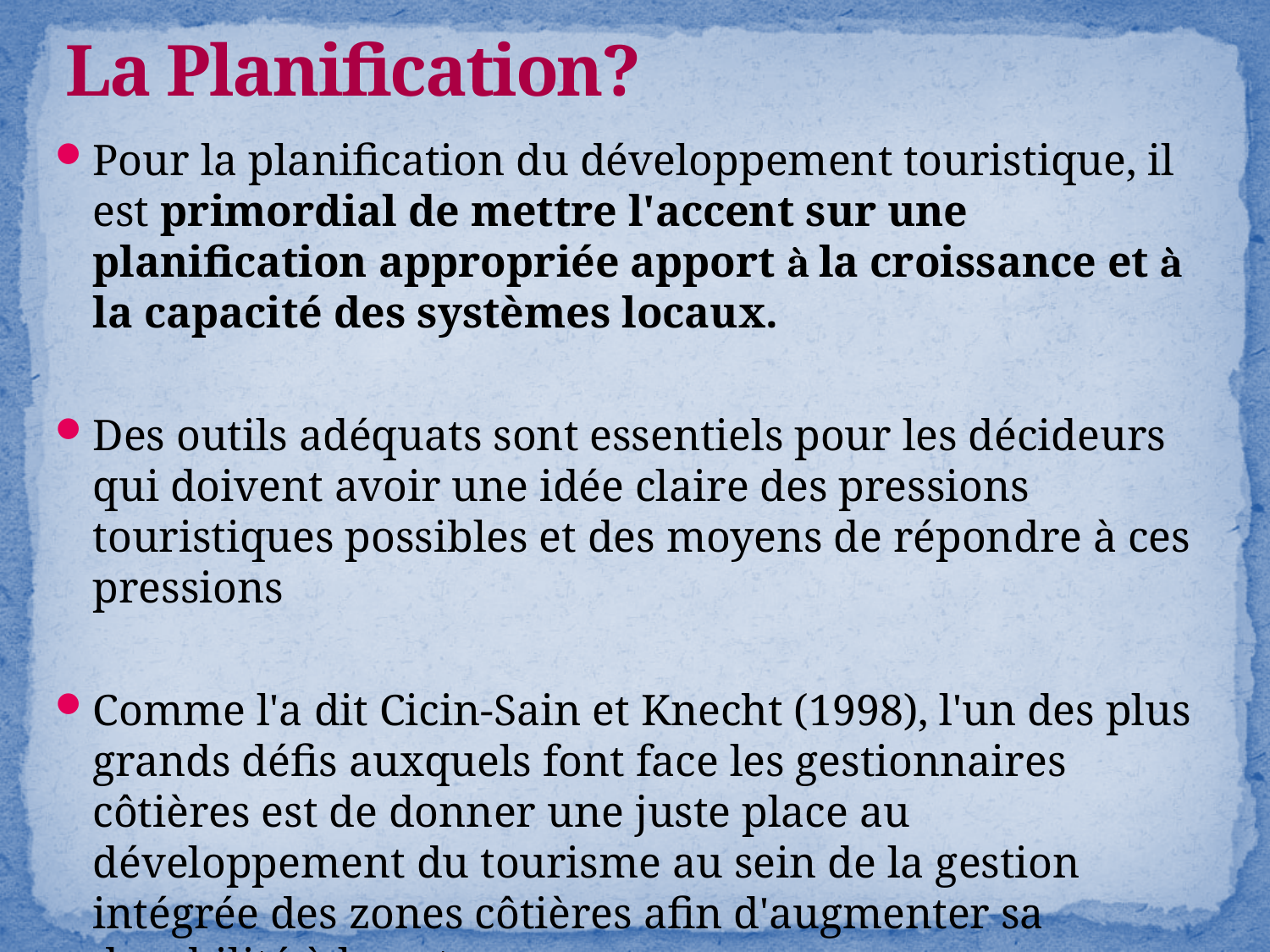

# La Planification?
Pour la planification du développement touristique, il est primordial de mettre l'accent sur une planification appropriée apport à la croissance et à la capacité des systèmes locaux.

Des outils adéquats sont essentiels pour les décideurs qui doivent avoir une idée claire des pressions touristiques possibles et des moyens de répondre à ces pressions

Comme l'a dit Cicin-Sain et Knecht (1998), l'un des plus grands défis auxquels font face les gestionnaires côtières est de donner une juste place au développement du tourisme au sein de la gestion intégrée des zones côtières afin d'augmenter sa durabilité à long terme.